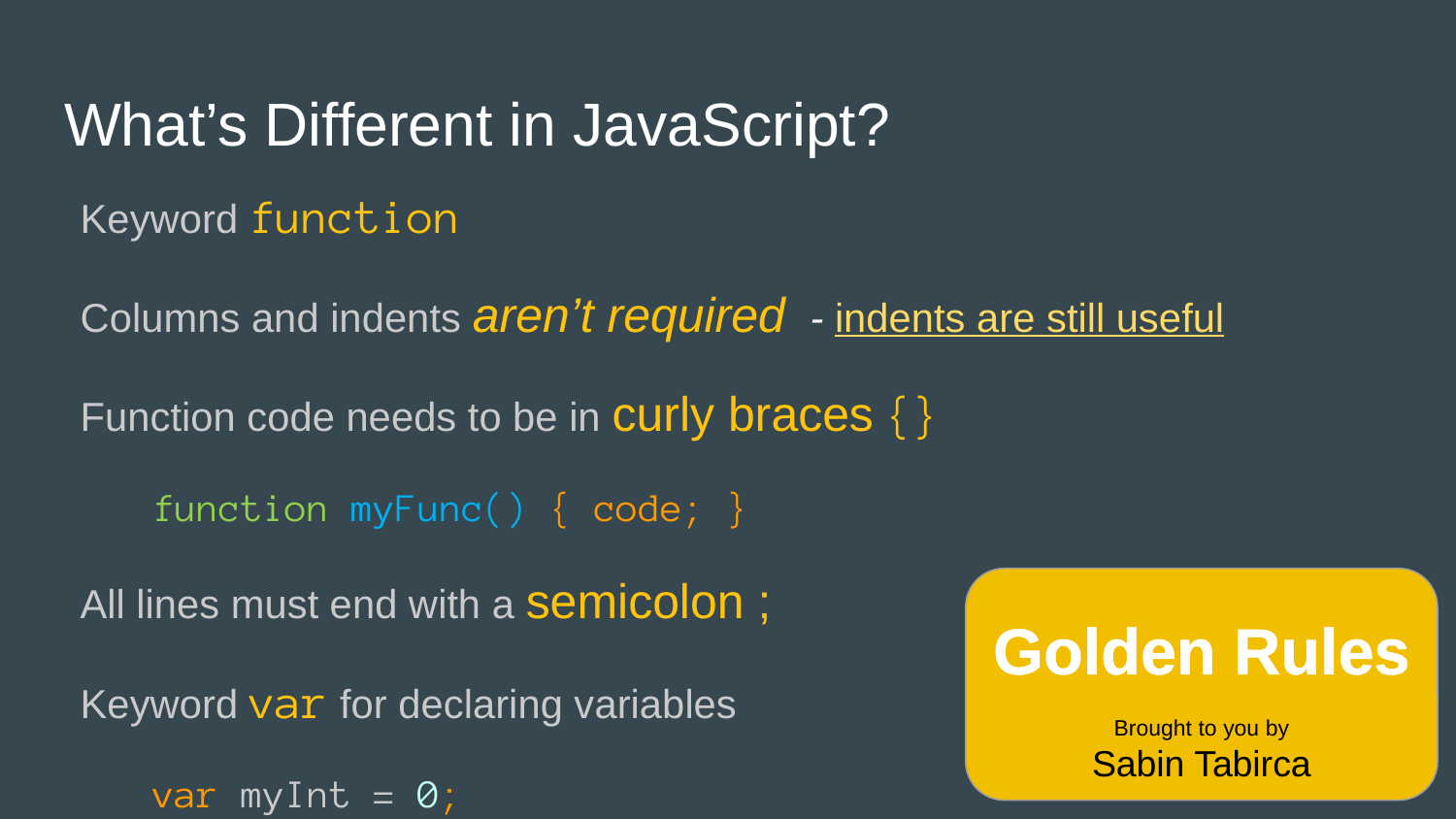

# What’s Different in JavaScript?
Keyword function
Columns and indents aren’t required  - indents are still useful
Function code needs to be in curly braces {}
function myFunc() { code; }
All lines must end with a semicolon ;
Keyword var for declaring variables
var myInt = 0;
var myString = “Hello World”;
Note Structure of For Loop

Golden Rules

Brought to you by
Sabin Tabirca